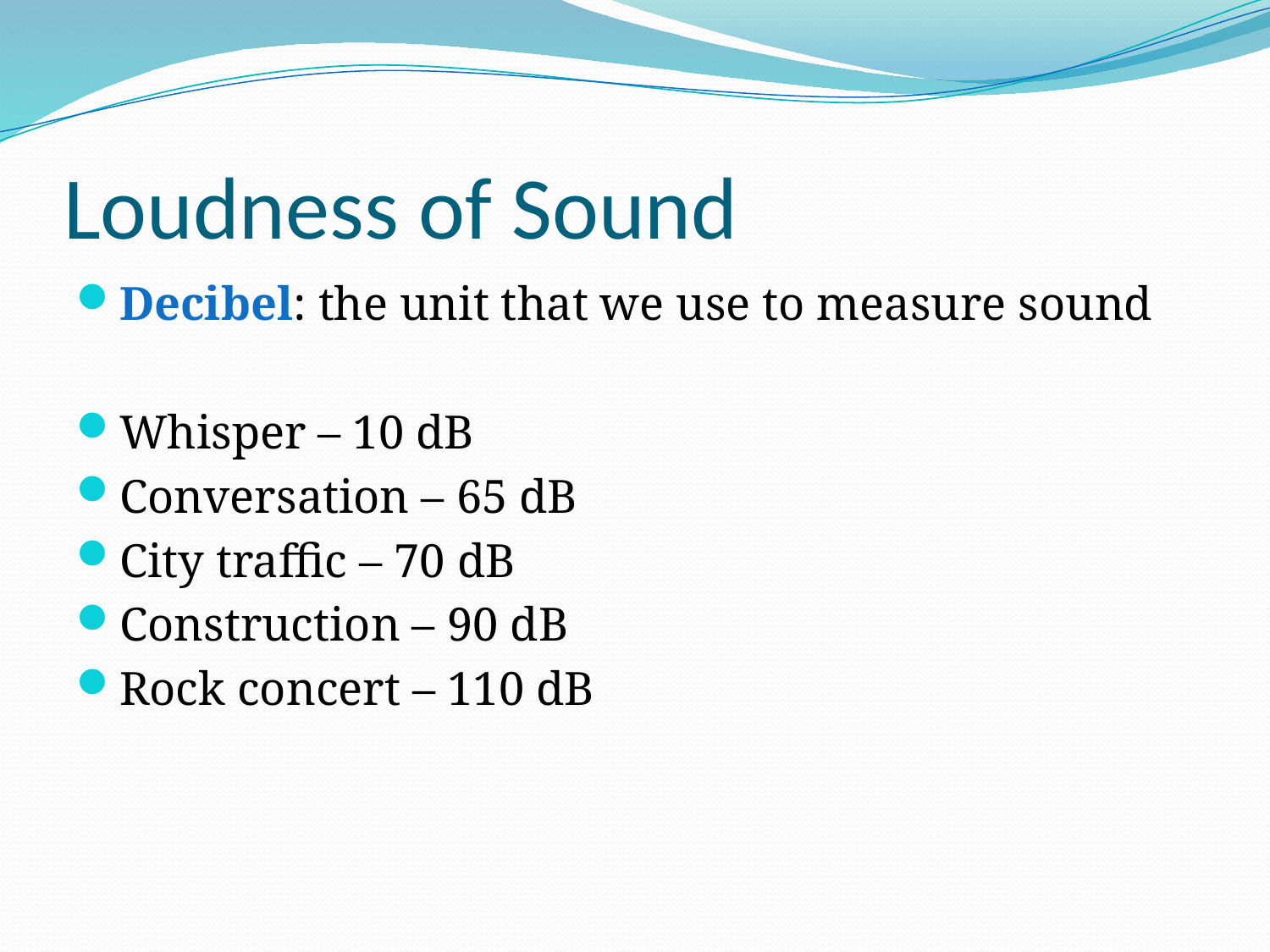

# Loudness of Sound
Decibel: the unit that we use to measure sound

Whisper – 10 dB
Conversation – 65 dB
City traffic – 70 dB
Construction – 90 dB
Rock concert – 110 dB